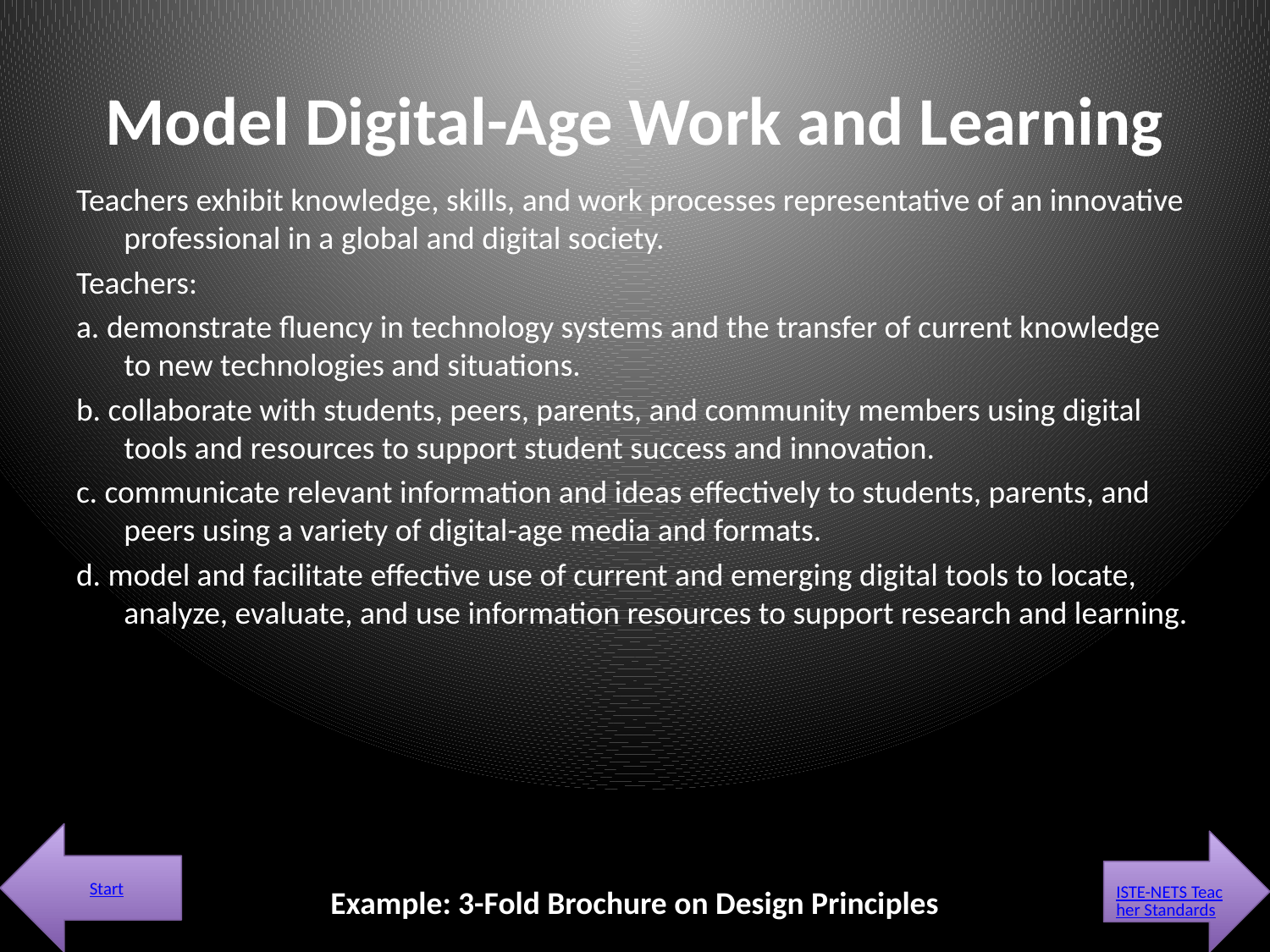

# Model Digital-Age Work and Learning
Teachers exhibit knowledge, skills, and work processes representative of an innovative professional in a global and digital society.
Teachers:
a. demonstrate fluency in technology systems and the transfer of current knowledge to new technologies and situations.
b. collaborate with students, peers, parents, and community members using digital tools and resources to support student success and innovation.
c. communicate relevant information and ideas effectively to students, parents, and peers using a variety of digital-age media and formats.
d. model and facilitate effective use of current and emerging digital tools to locate, analyze, evaluate, and use information resources to support research and learning.

Start
ISTE-NETS Teacher Standards
Example: 3-Fold Brochure on Design Principles